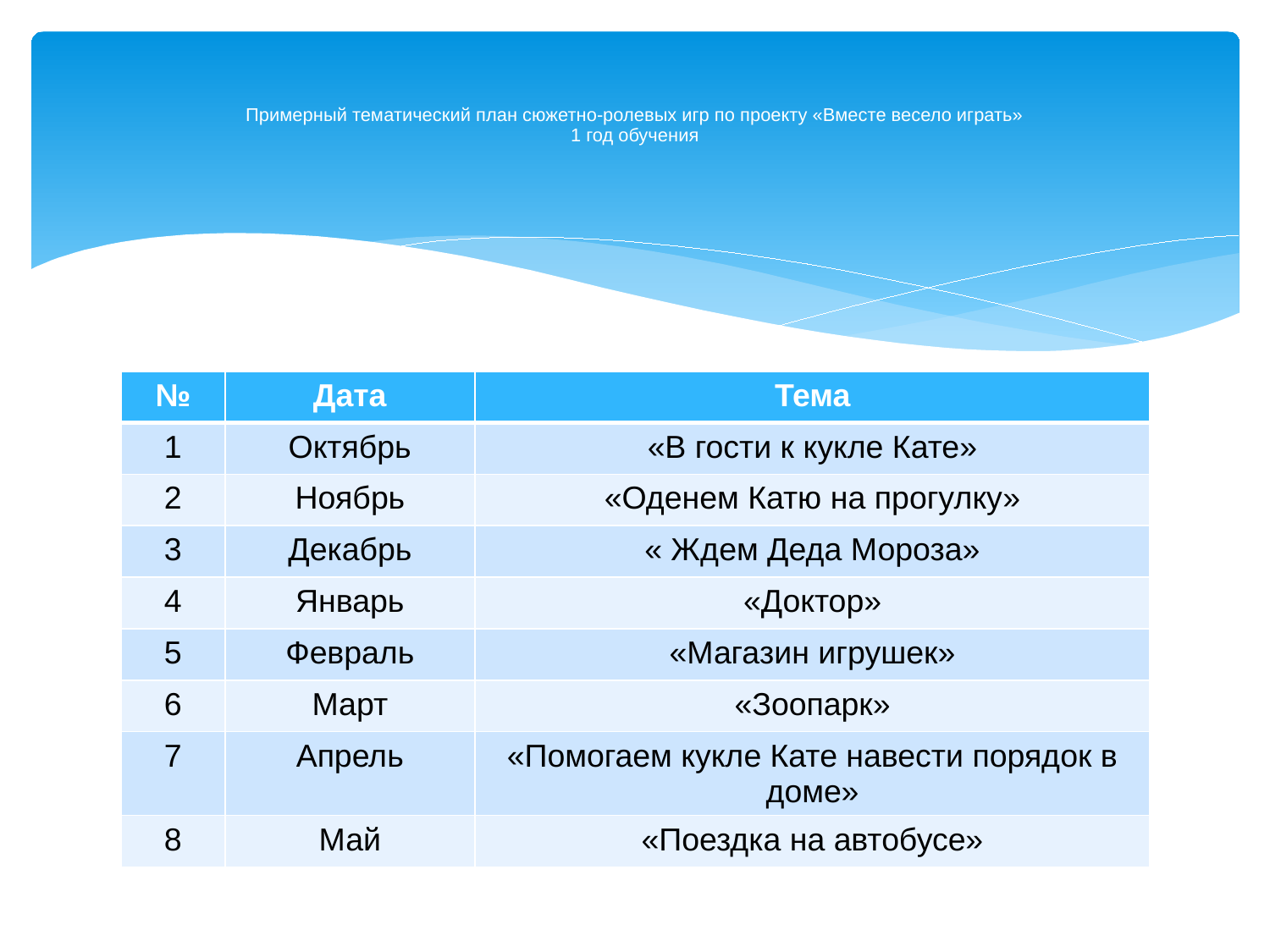

# Примерный тематический план сюжетно-ролевых игр по проекту «Вместе весело играть» 1 год обучения
| № | Дата | Тема |
| --- | --- | --- |
| 1 | Октябрь | «В гости к кукле Кате» |
| 2 | Ноябрь | «Оденем Катю на прогулку» |
| 3 | Декабрь | « Ждем Деда Мороза» |
| 4 | Январь | «Доктор» |
| 5 | Февраль | «Магазин игрушек» |
| 6 | Март | «Зоопарк» |
| 7 | Апрель | «Помогаем кукле Кате навести порядок в доме» |
| 8 | Май | «Поездка на автобусе» |